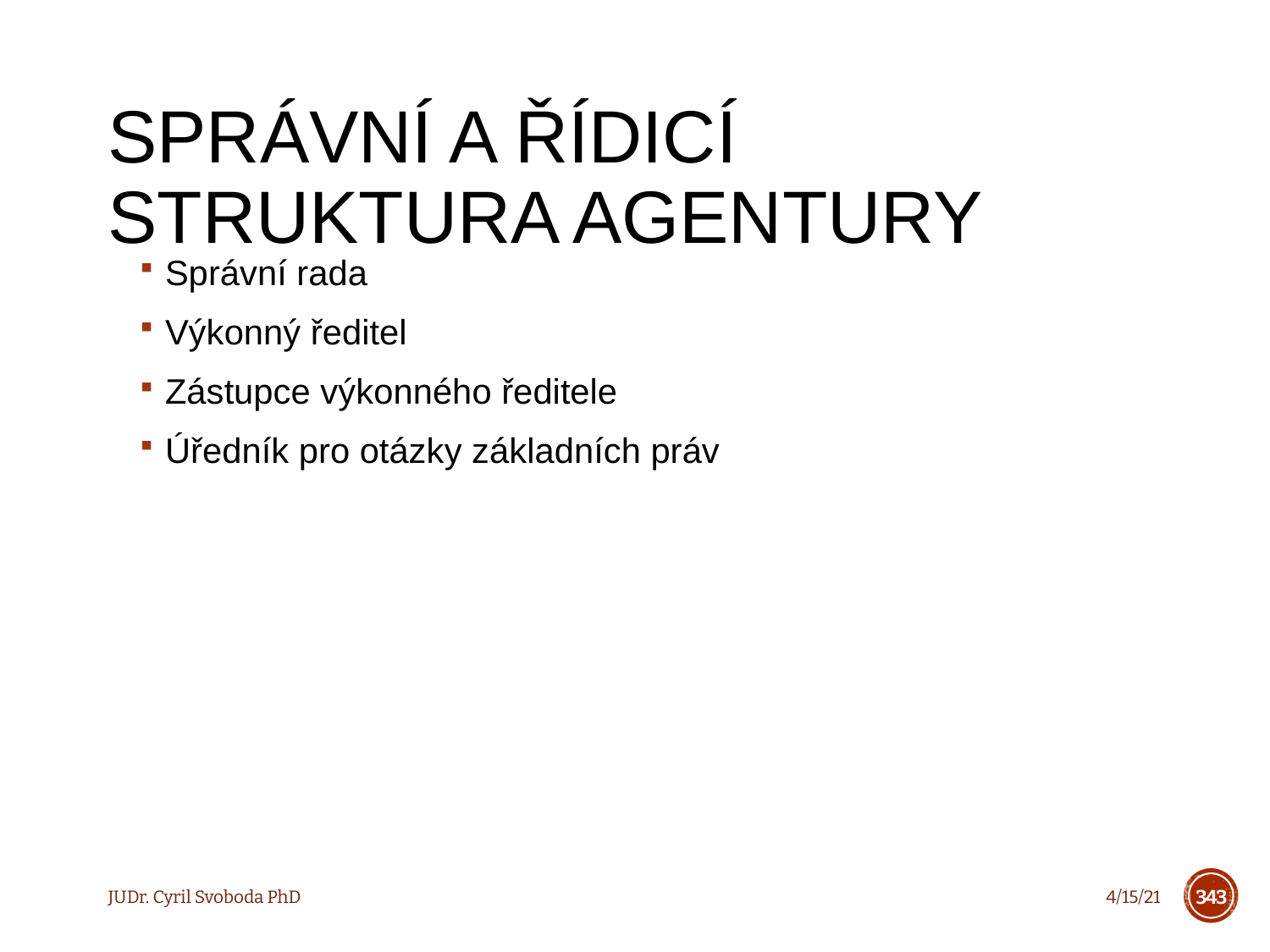

# Správní a řídicí struktura agentury
Správní rada
Výkonný ředitel
Zástupce výkonného ředitele
Úředník pro otázky základních práv
JUDr. Cyril Svoboda PhD
4/15/21
343